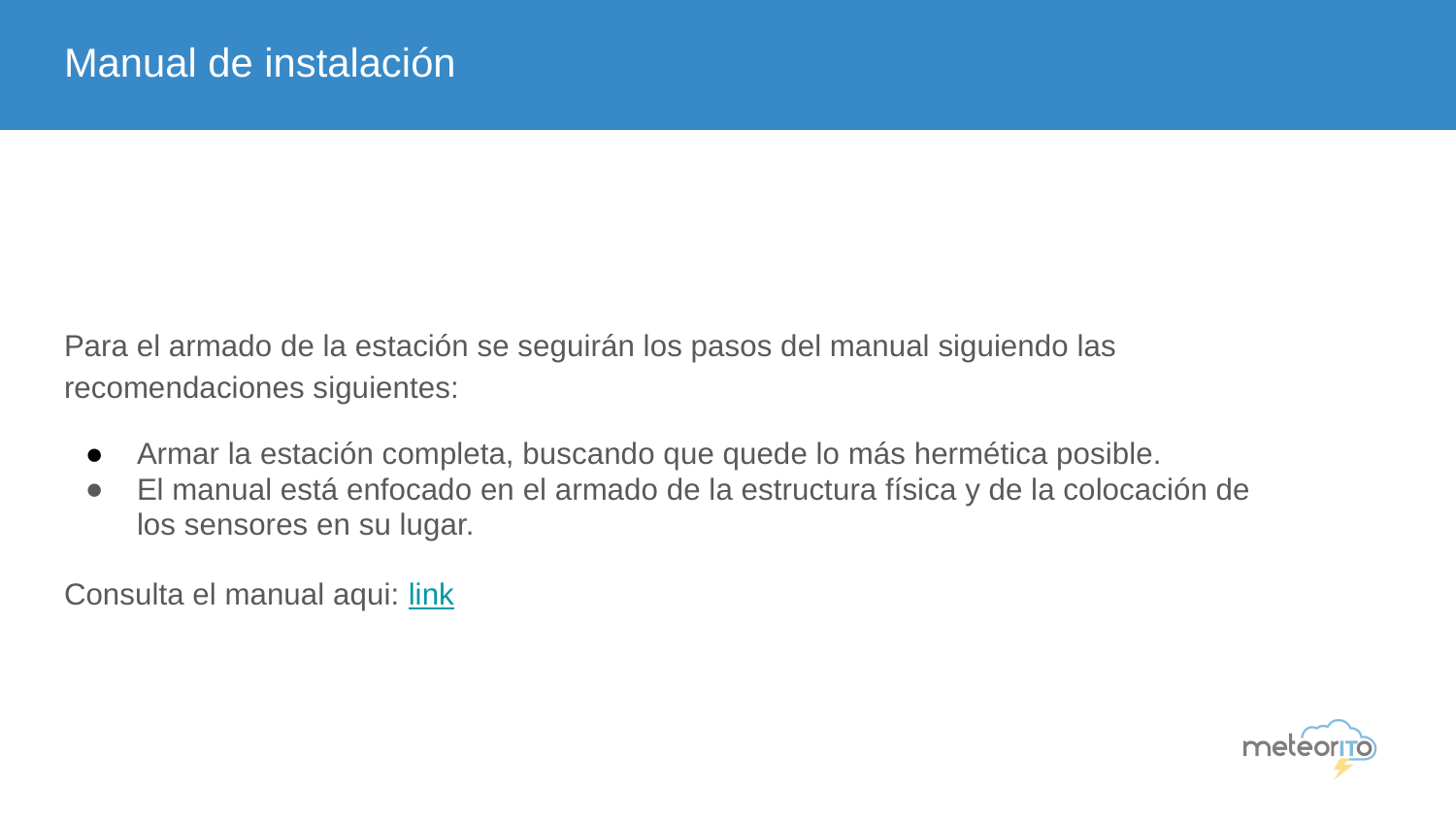

# Manual de instalación
Para el armado de la estación se seguirán los pasos del manual siguiendo las recomendaciones siguientes:
Armar la estación completa, buscando que quede lo más hermética posible.
El manual está enfocado en el armado de la estructura física y de la colocación de los sensores en su lugar.

Consulta el manual aqui: link